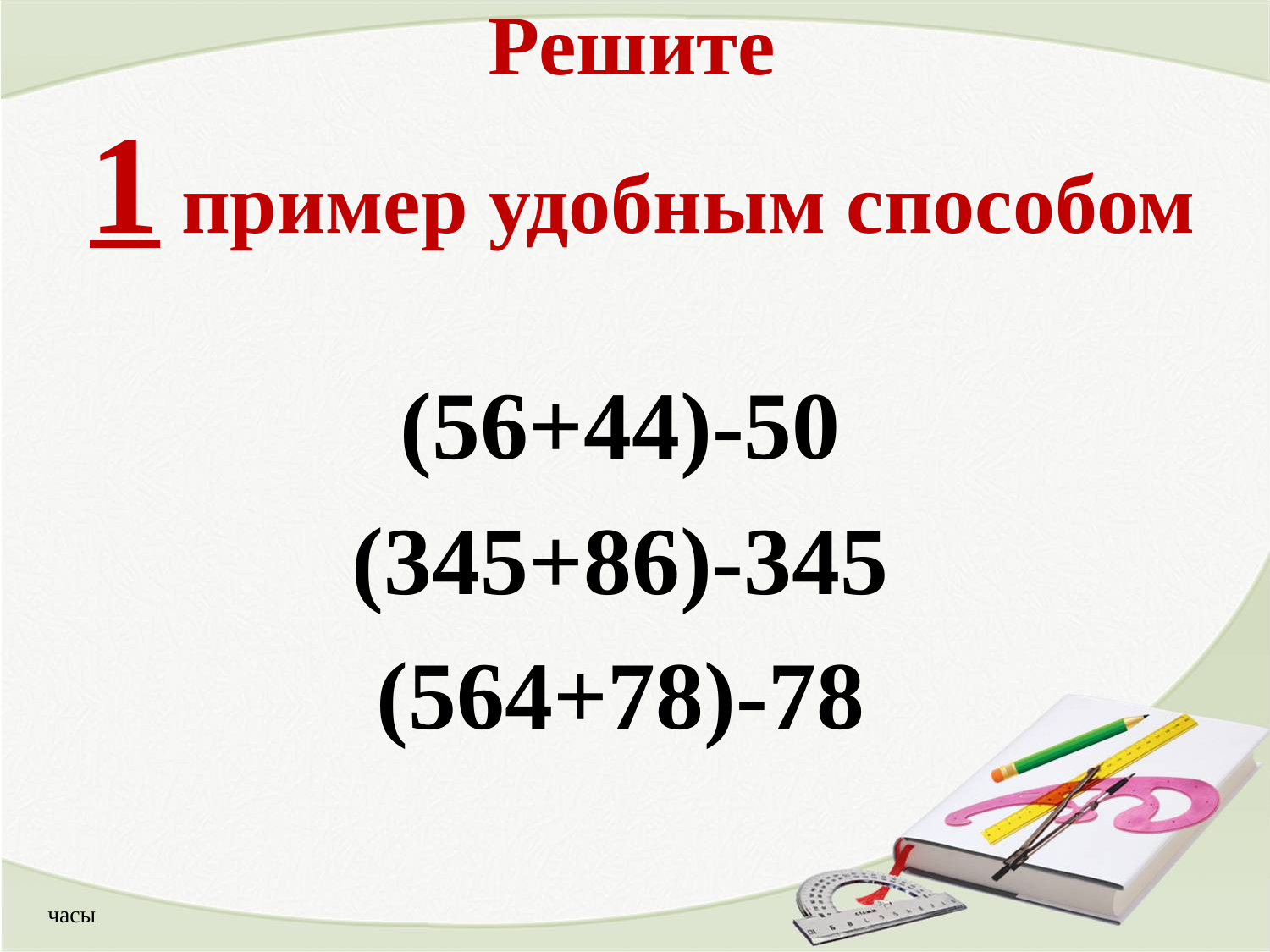

# Решите 1 пример удобным способом

(56+44)-50
(345+86)-345
(564+78)-78

часы